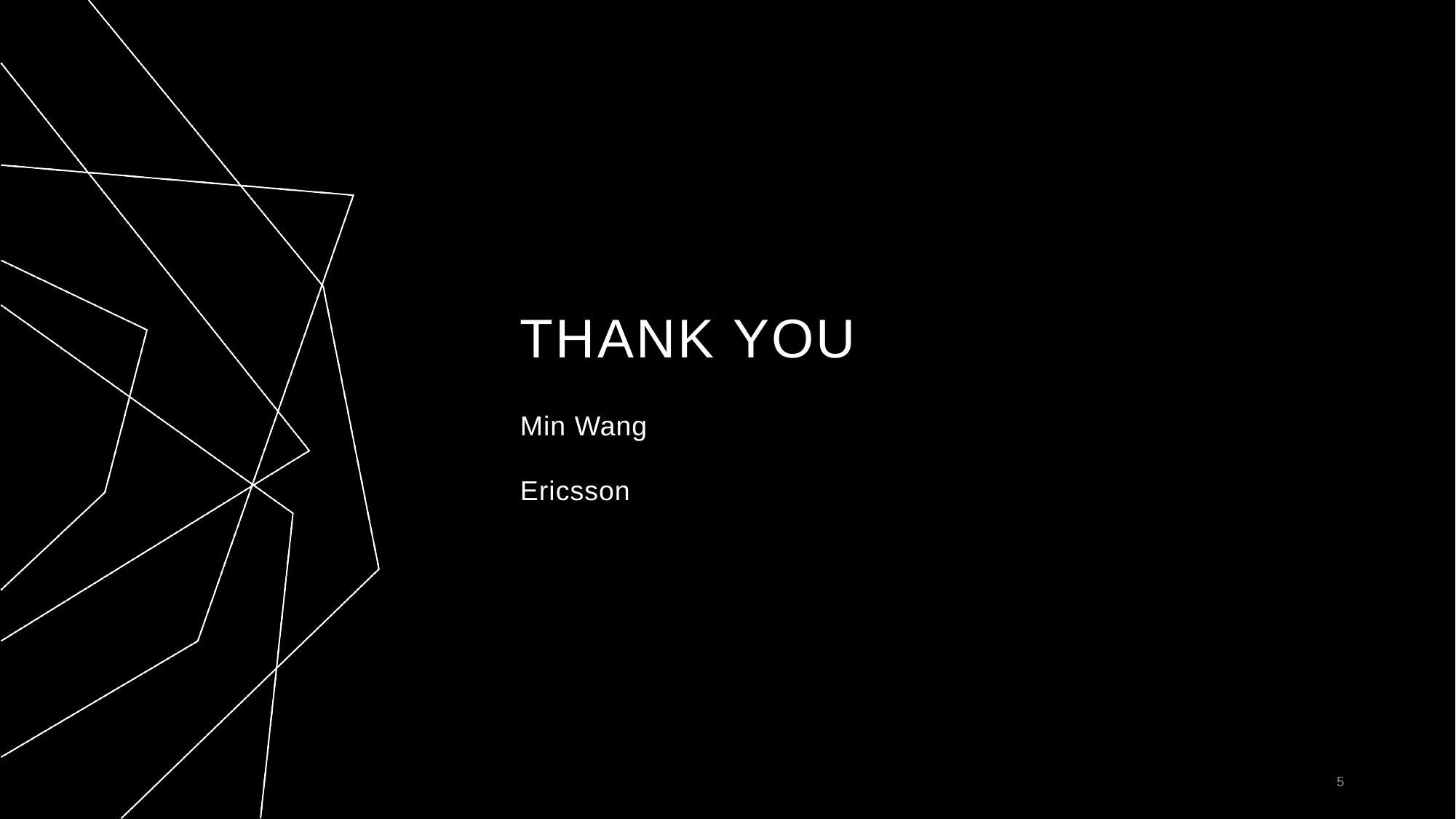

# THANK YOU
Min Wang
Ericsson
5